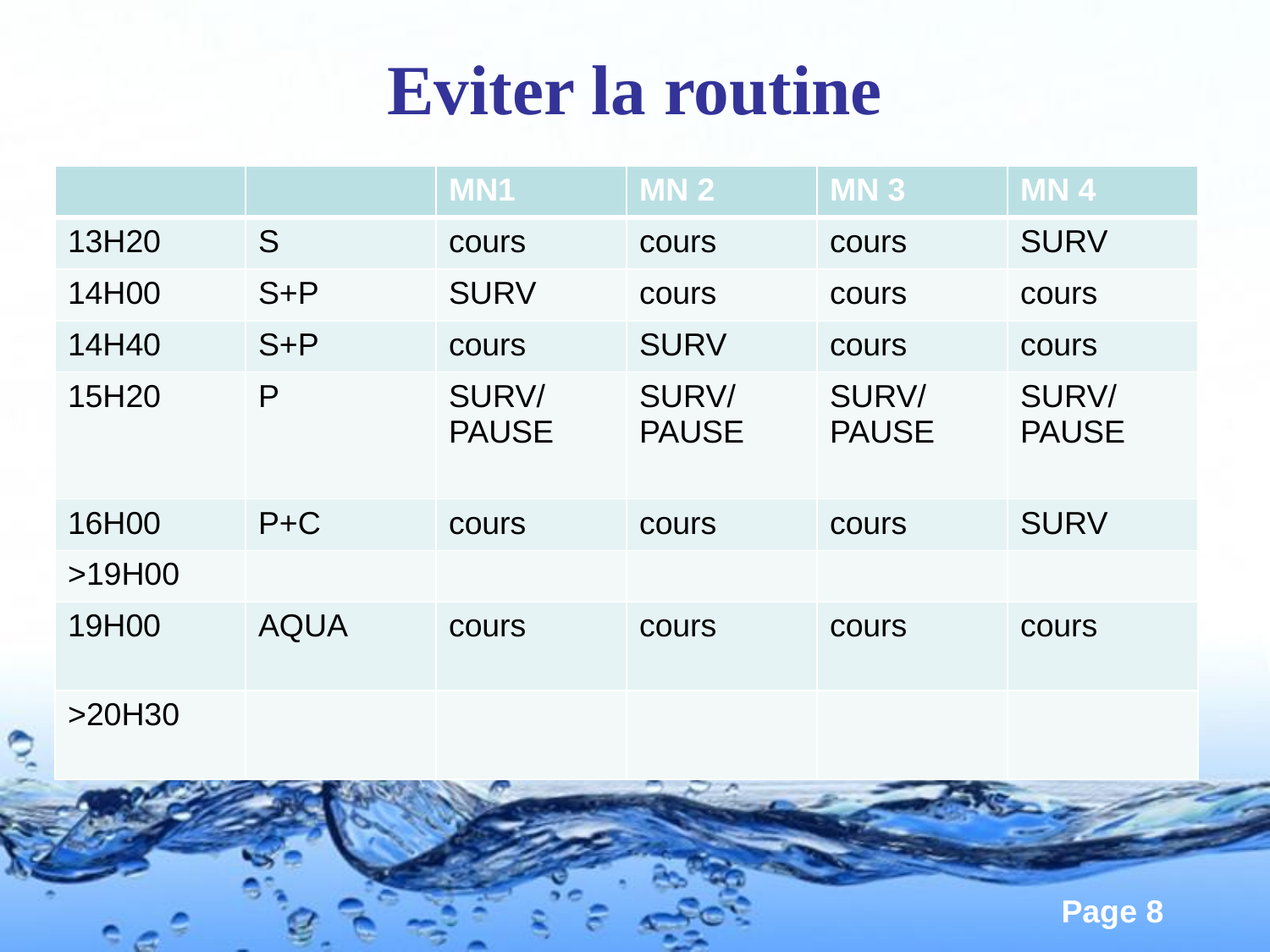

# Eviter la routine
|  |  | MN1 | MN 2 | MN 3 | MN 4 |
| --- | --- | --- | --- | --- | --- |
| 13H20 | S | cours | cours | cours | SURV |
| 14H00 | S+P | SURV | cours | cours | cours |
| 14H40 | S+P | cours | SURV | cours | cours |
| 15H20 | P | SURV/PAUSE | SURV/PAUSE | SURV/PAUSE | SURV/PAUSE |
| 16H00 | P+C | cours | cours | cours | SURV |
| >19H00 |  |  |  |  |  |
| 19H00 | AQUA | cours | cours | cours | cours |
| >20H30 |  |  |  |  |  |